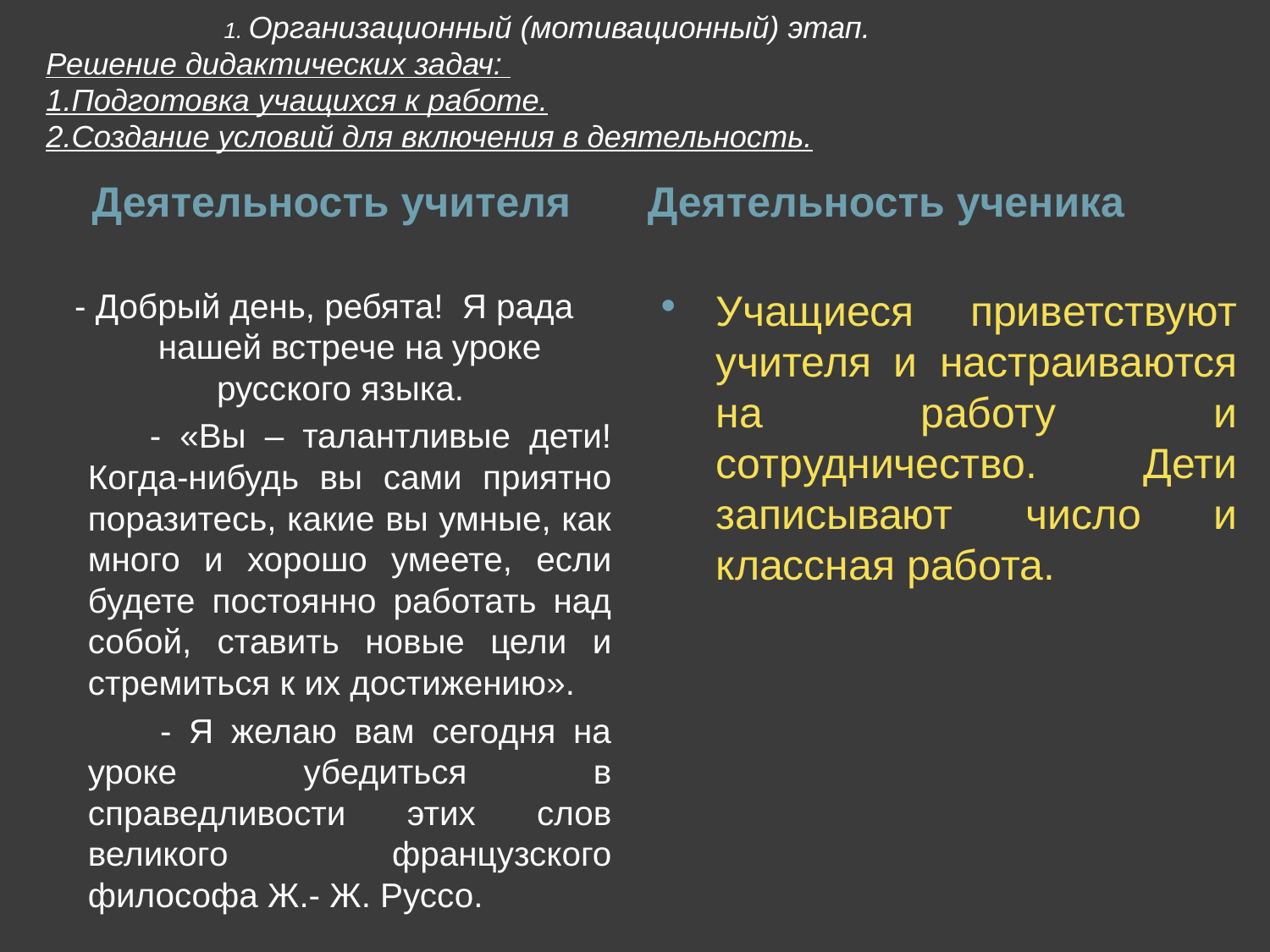

# 1. Организационный (мотивационный) этап. Решение дидактических задач: 1.Подготовка учащихся к работе. 2.Создание условий для включения в деятельность.
Деятельность учителя
Деятельность ученика
- Добрый день, ребята!  Я рада нашей встрече на уроке русского языка.
      - «Вы – талантливые дети! Когда-нибудь вы сами приятно поразитесь, какие вы умные, как много и хорошо умеете, если будете постоянно работать над собой, ставить новые цели и стремиться к их достижению».
       - Я желаю вам сегодня на уроке убедиться в справедливости этих слов великого французского философа Ж.- Ж. Руссо.

Учащиеся приветствуют учителя и настраиваются на работу и сотрудничество. Дети записывают число и классная работа.